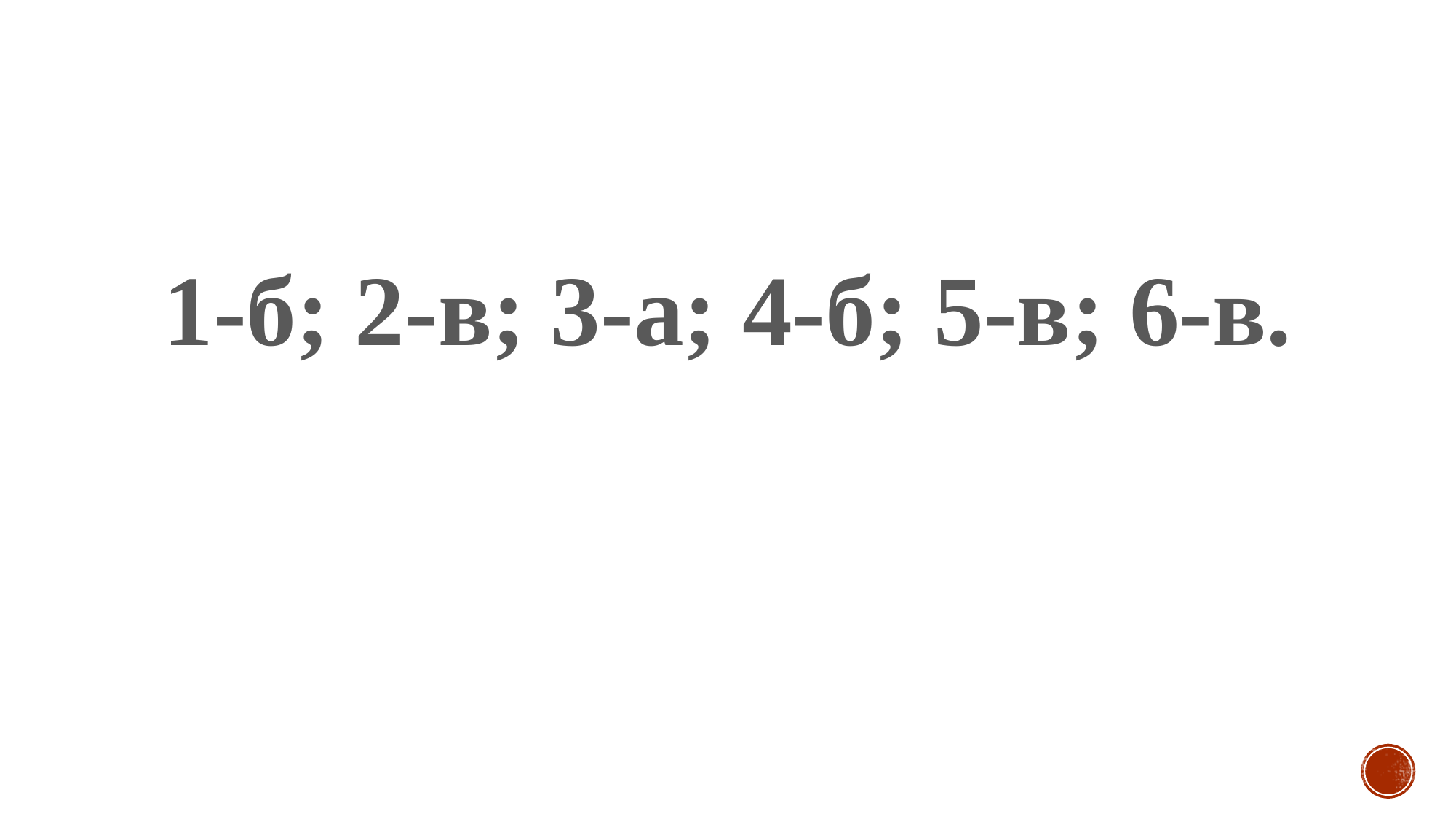

#
1-б; 2-в; 3-а; 4-б; 5-в; 6-в.